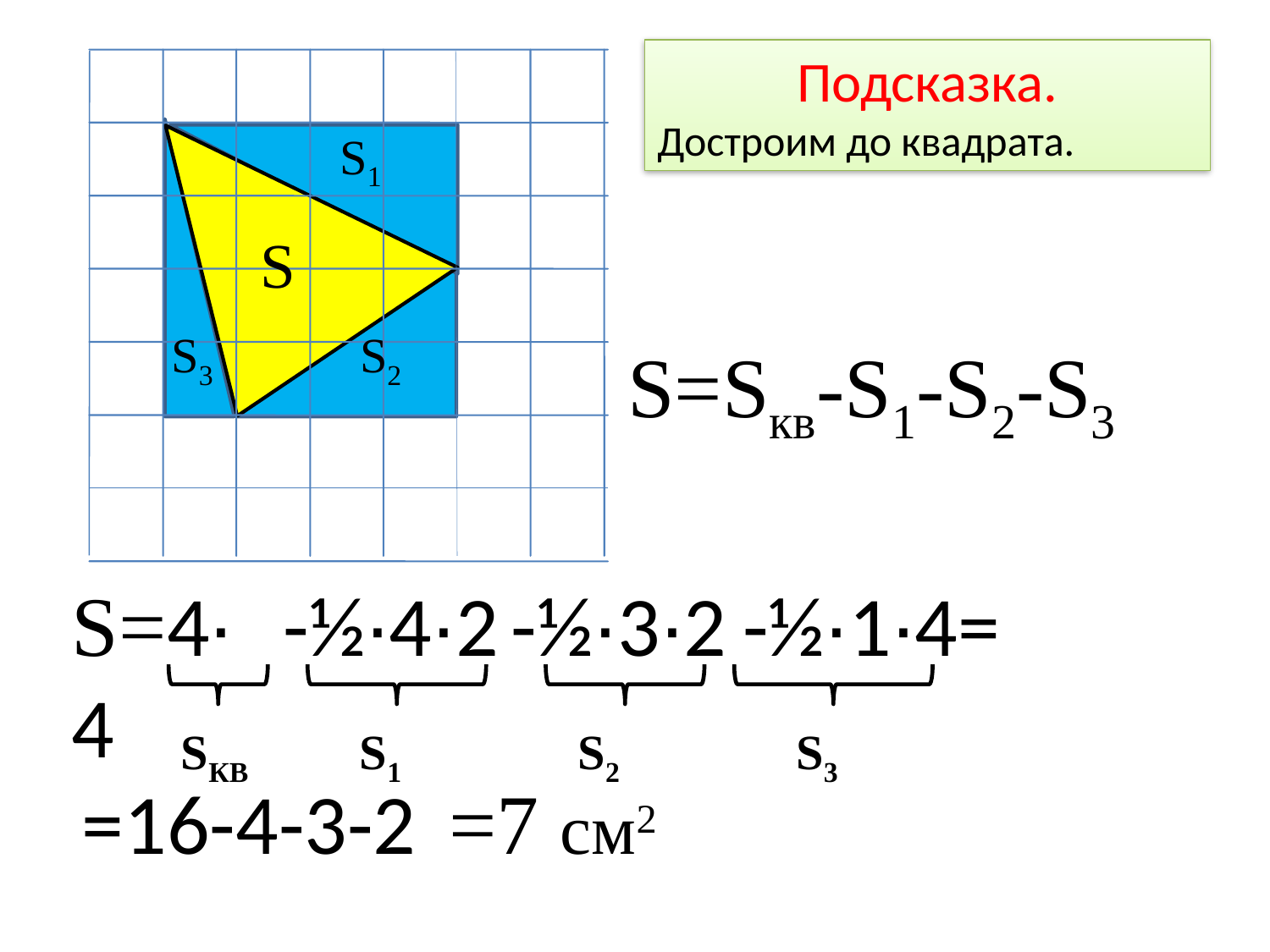

Подсказка.
Достроим до квадрата.

S1

S

S3
S2
S=Sкв-S1-S2-S3
S=4∙4
-½∙4∙2
-½∙3∙2
-½∙1∙4=

SКВ
S1
S2
S3
=16-4-3-2
=7 см2